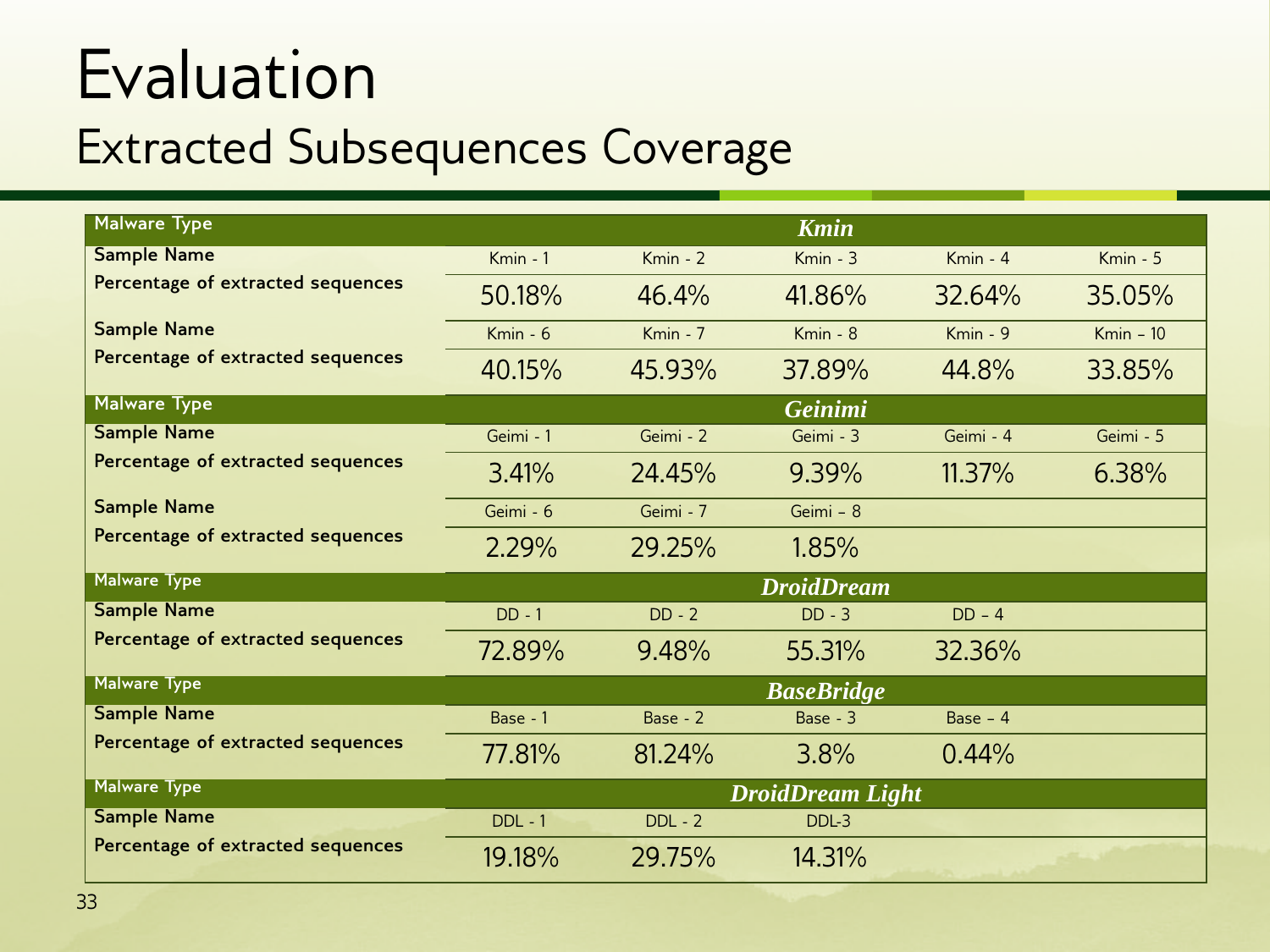

# Evaluation Extracted Subsequences Coverage

| Malware Type | Kmin |  |  |  |  |
| --- | --- | --- | --- | --- | --- |
| Sample Name | Kmin - 1 | Kmin - 2 | Kmin - 3 | Kmin - 4 | Kmin - 5 |
| Percentage of extracted sequences | 50.18% | 46.4% | 41.86% | 32.64% | 35.05% |
| Sample Name | Kmin - 6 | Kmin - 7 | Kmin - 8 | Kmin - 9 | Kmin – 10 |
| Percentage of extracted sequences | 40.15% | 45.93% | 37.89% | 44.8% | 33.85% |
| Malware Type | Geinimi |  |  |  |  |
| Sample Name | Geimi - 1 | Geimi - 2 | Geimi - 3 | Geimi - 4 | Geimi - 5 |
| Percentage of extracted sequences | 3.41% | 24.45% | 9.39% | 11.37% | 6.38% |
| Sample Name | Geimi - 6 | Geimi - 7 | Geimi – 8 |  |  |
| Percentage of extracted sequences | 2.29% | 29.25% | 1.85% |  |  |
| Malware Type | DroidDream |  |  |  |  |
| Sample Name | DD - 1 | DD - 2 | DD - 3 | DD – 4 |  |
| Percentage of extracted sequences | 72.89% | 9.48% | 55.31% | 32.36% |  |
| Malware Type | BaseBridge |  |  |  |  |
| Sample Name | Base - 1 | Base - 2 | Base - 3 | Base – 4 |  |
| Percentage of extracted sequences | 77.81% | 81.24% | 3.8% | 0.44% |  |
| Malware Type | DroidDream Light |  |  |  |  |
| Sample Name | DDL - 1 | DDL - 2 | DDL-3 |  |  |
| Percentage of extracted sequences | 19.18% | 29.75% | 14.31% |  |  |
33